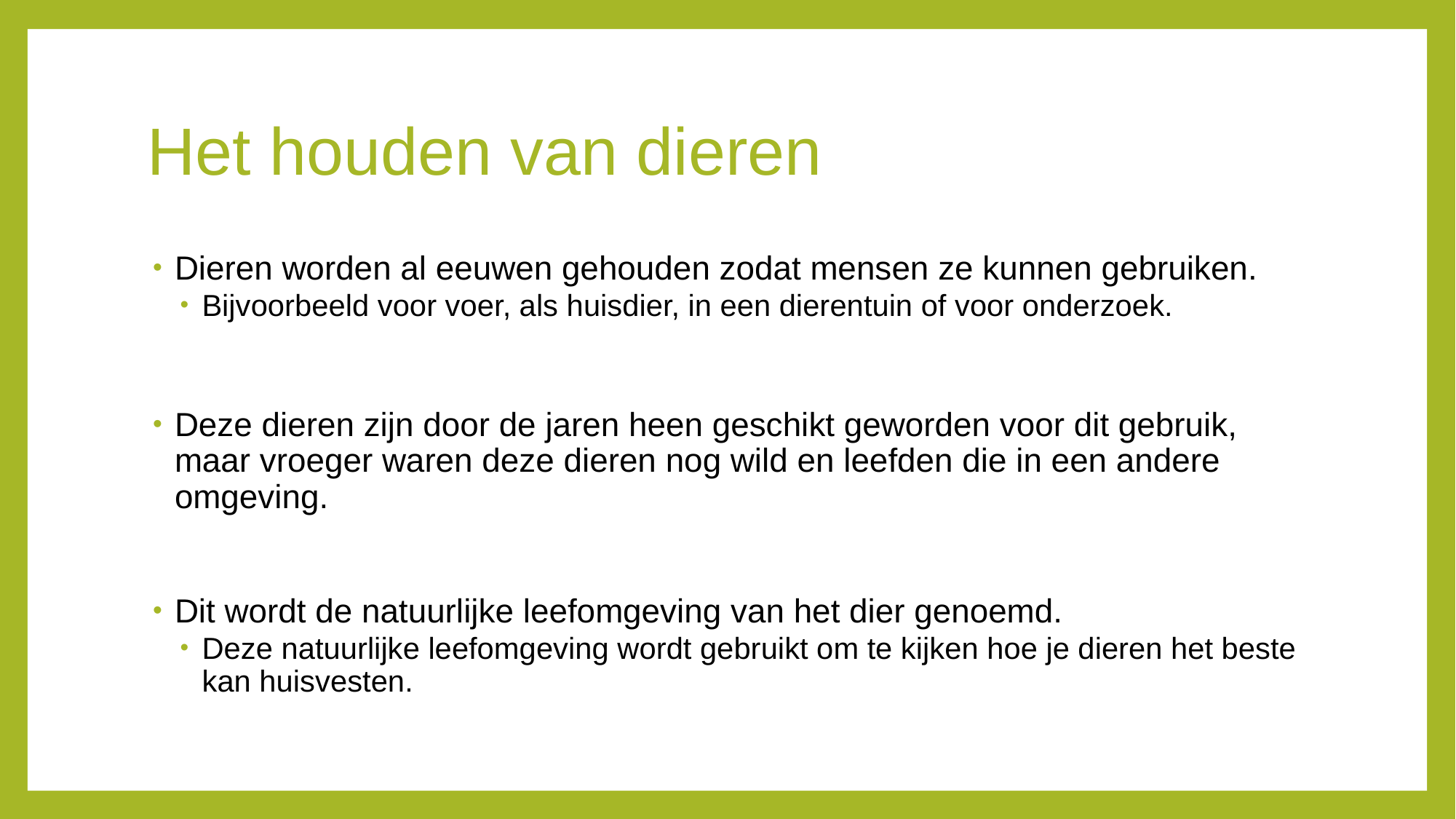

# Het houden van dieren
Dieren worden al eeuwen gehouden zodat mensen ze kunnen gebruiken.
Bijvoorbeeld voor voer, als huisdier, in een dierentuin of voor onderzoek.

Deze dieren zijn door de jaren heen geschikt geworden voor dit gebruik, maar vroeger waren deze dieren nog wild en leefden die in een andere omgeving.

Dit wordt de natuurlijke leefomgeving van het dier genoemd.
Deze natuurlijke leefomgeving wordt gebruikt om te kijken hoe je dieren het beste kan huisvesten.